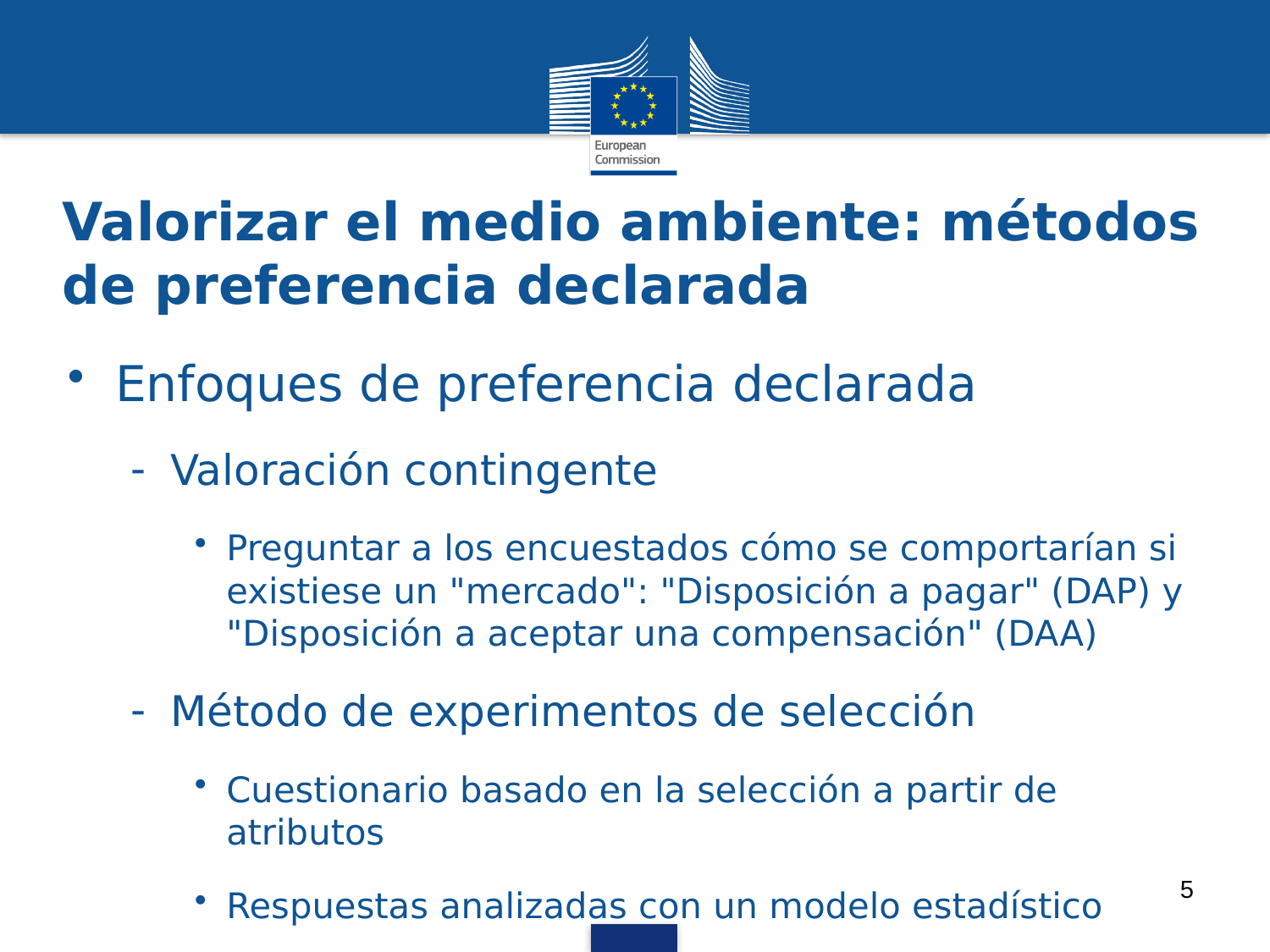

# Valorizar el medio ambiente: métodos de preferencia declarada
Enfoques de preferencia declarada
Valoración contingente
Preguntar a los encuestados cómo se comportarían si existiese un "mercado": "Disposición a pagar" (DAP) y "Disposición a aceptar una compensación" (DAA)
Método de experimentos de selección
Cuestionario basado en la selección a partir de atributos
Respuestas analizadas con un modelo estadístico
5